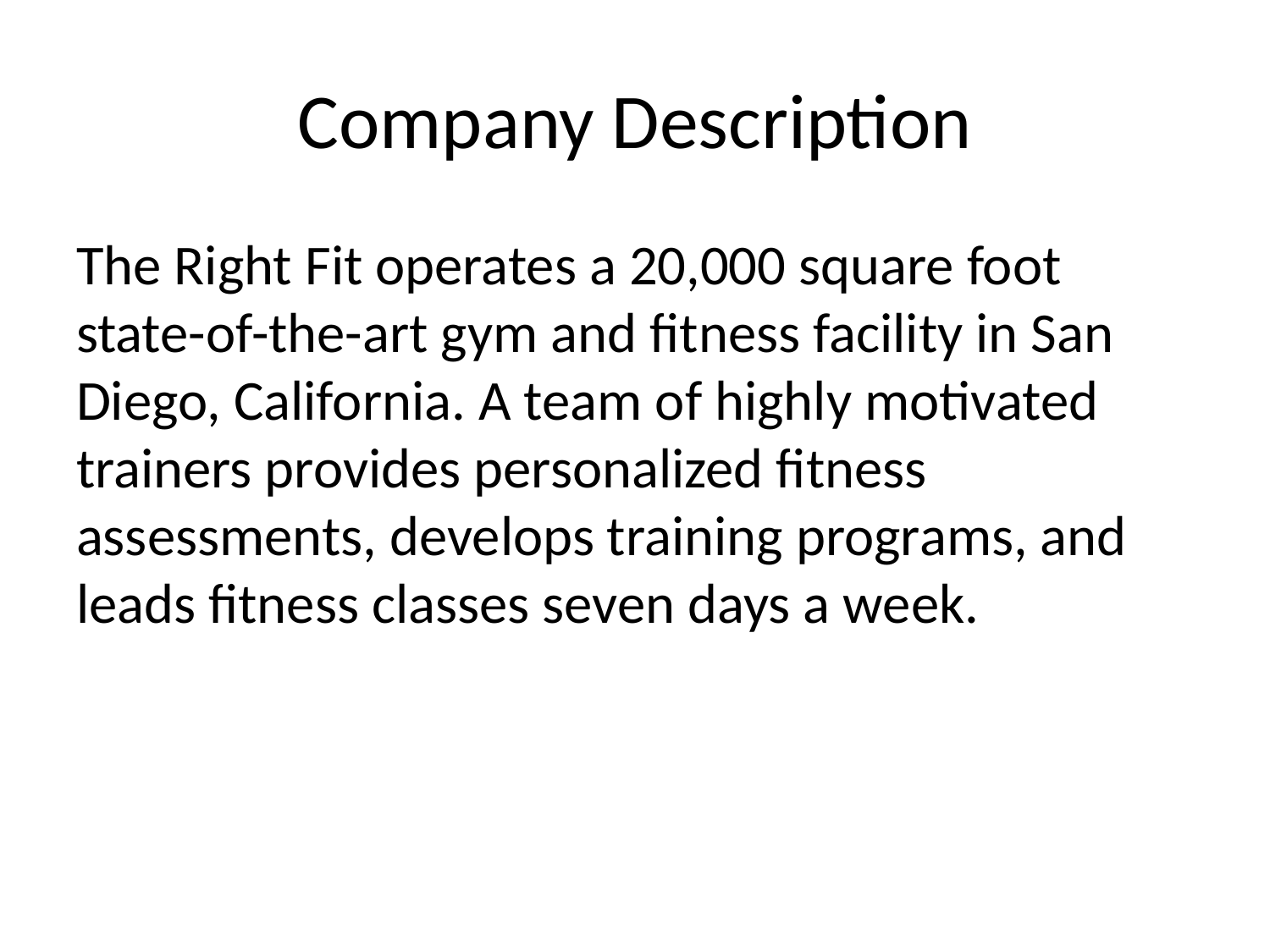

# Company Description
The Right Fit operates a 20,000 square foot state-of-the-art gym and fitness facility in San Diego, California. A team of highly motivated trainers provides personalized fitness assessments, develops training programs, and leads fitness classes seven days a week.